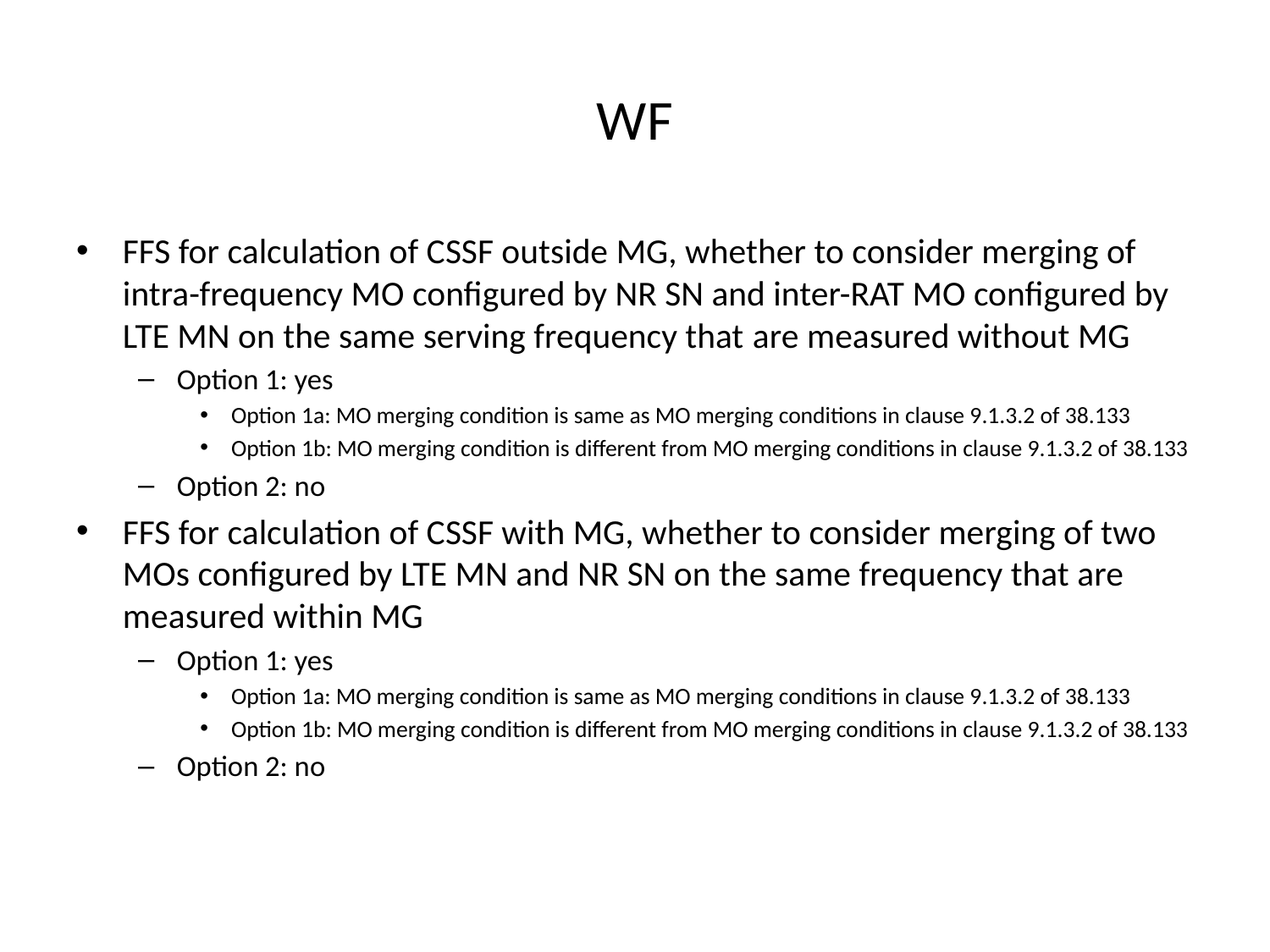

# WF
FFS for calculation of CSSF outside MG, whether to consider merging of intra-frequency MO configured by NR SN and inter-RAT MO configured by LTE MN on the same serving frequency that are measured without MG
Option 1: yes
Option 1a: MO merging condition is same as MO merging conditions in clause 9.1.3.2 of 38.133
Option 1b: MO merging condition is different from MO merging conditions in clause 9.1.3.2 of 38.133
Option 2: no
FFS for calculation of CSSF with MG, whether to consider merging of two MOs configured by LTE MN and NR SN on the same frequency that are measured within MG
Option 1: yes
Option 1a: MO merging condition is same as MO merging conditions in clause 9.1.3.2 of 38.133
Option 1b: MO merging condition is different from MO merging conditions in clause 9.1.3.2 of 38.133
Option 2: no